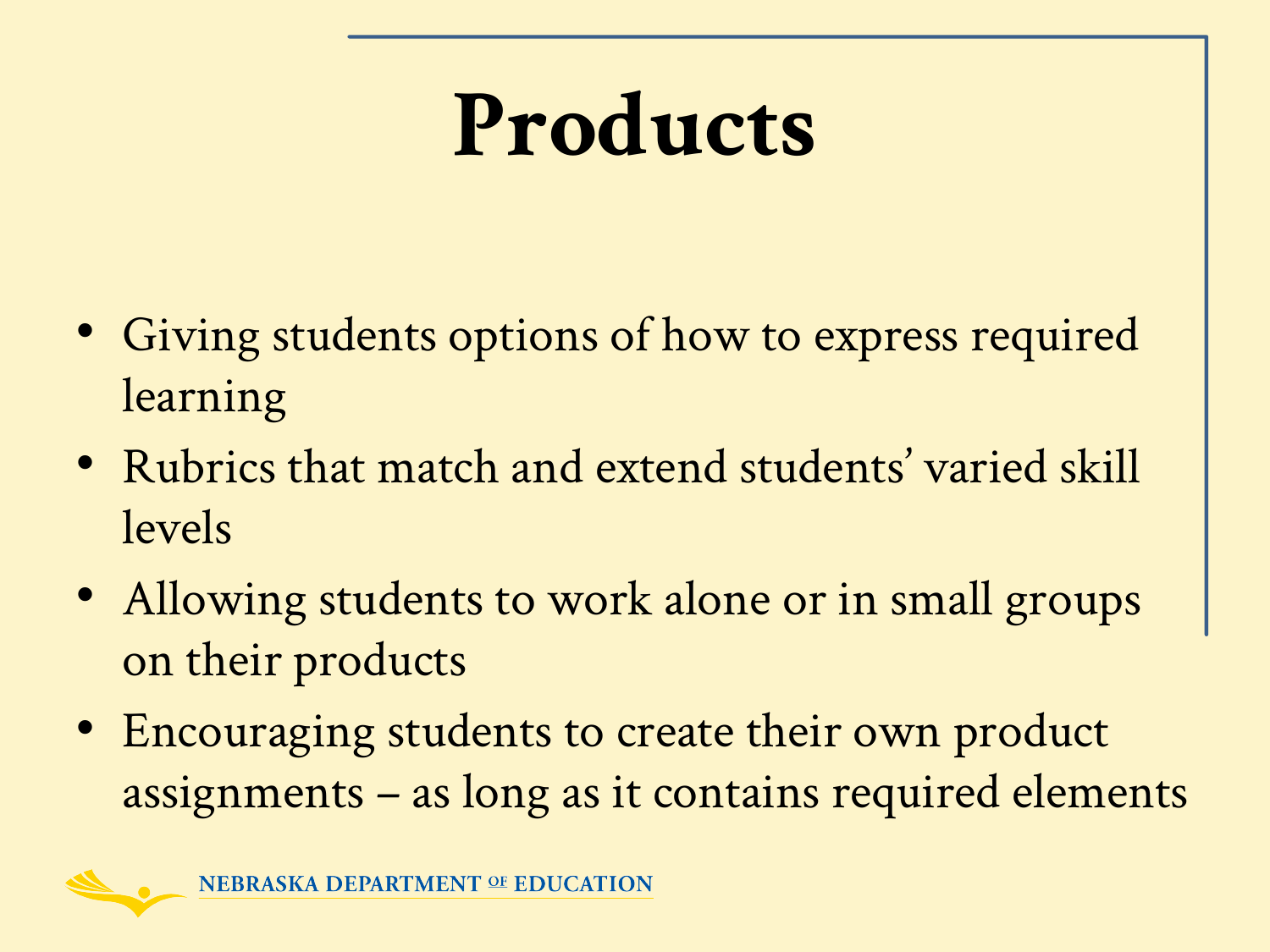

# Products

Giving students options of how to express required learning
Rubrics that match and extend students’ varied skill levels
Allowing students to work alone or in small groups on their products
Encouraging students to create their own product assignments – as long as it contains required elements